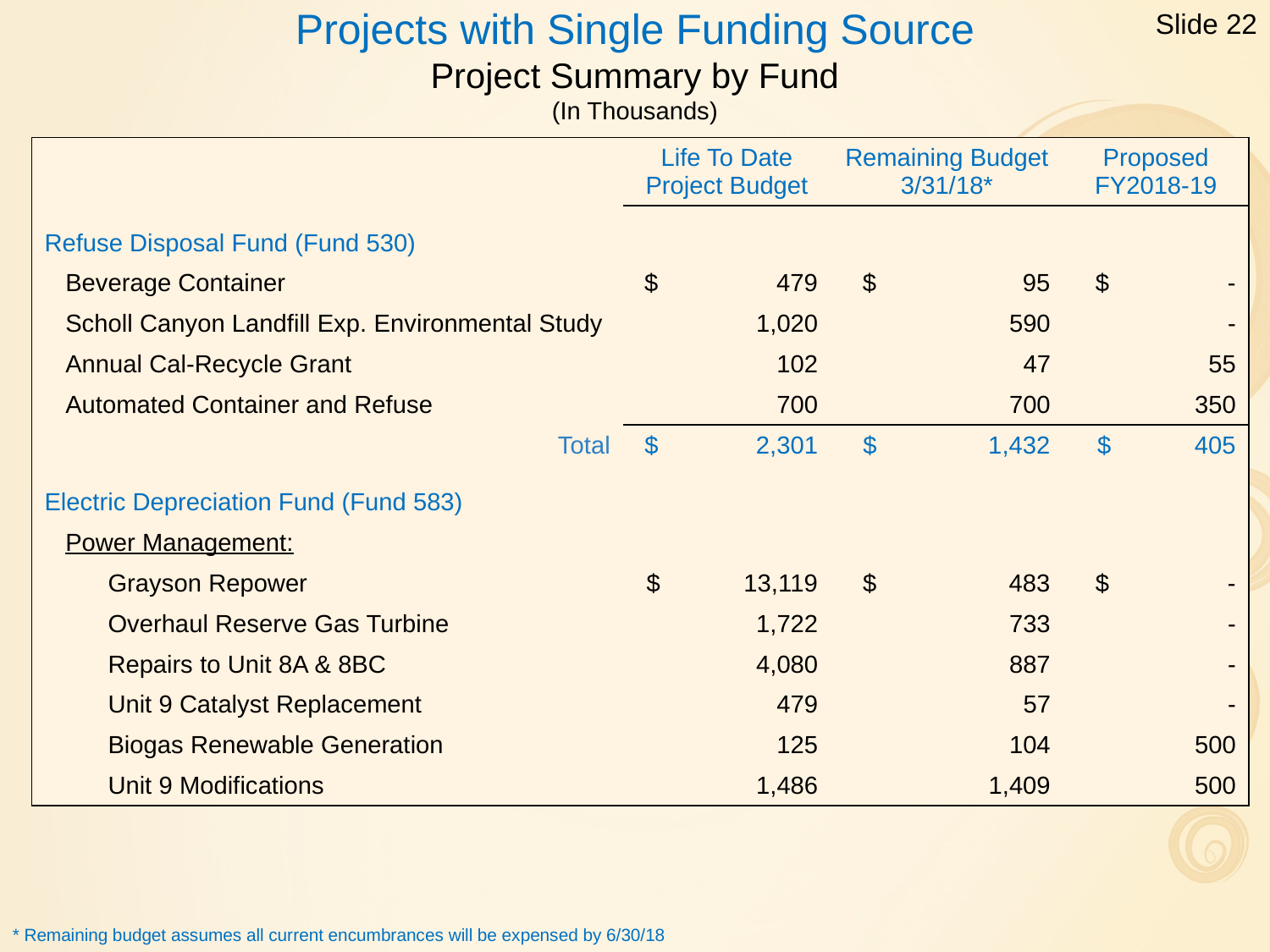

Slide 22
# Projects with Single Funding Source Project Summary by Fund (In Thousands)
|  | Life To Date Project Budget | Remaining Budget 3/31/18\* | Proposed FY2018-19 |
| --- | --- | --- | --- |
|  |  |  |  |
| Refuse Disposal Fund (Fund 530) |  |  |  |
| Beverage Container | $ 479 | $ 95 | $ - |
| Scholl Canyon Landfill Exp. Environmental Study | 1,020 | 590 | - |
| Annual Cal-Recycle Grant | 102 | 47 | 55 |
| Automated Container and Refuse | 700 | 700 | 350 |
| Total | $ 2,301 | $ 1,432 | $ 405 |
|  |  |  |  |
| Electric Depreciation Fund (Fund 583) |  |  |  |
| Power Management: |  |  |  |
| Grayson Repower | $ 13,119 | $ 483 | $ - |
| Overhaul Reserve Gas Turbine | 1,722 | 733 | - |
| Repairs to Unit 8A & 8BC | 4,080 | 887 | - |
| Unit 9 Catalyst Replacement | 479 | 57 | - |
| Biogas Renewable Generation | 125 | 104 | 500 |
| Unit 9 Modifications | 1,486 | 1,409 | 500 |
* Remaining budget assumes all current encumbrances will be expensed by 6/30/18